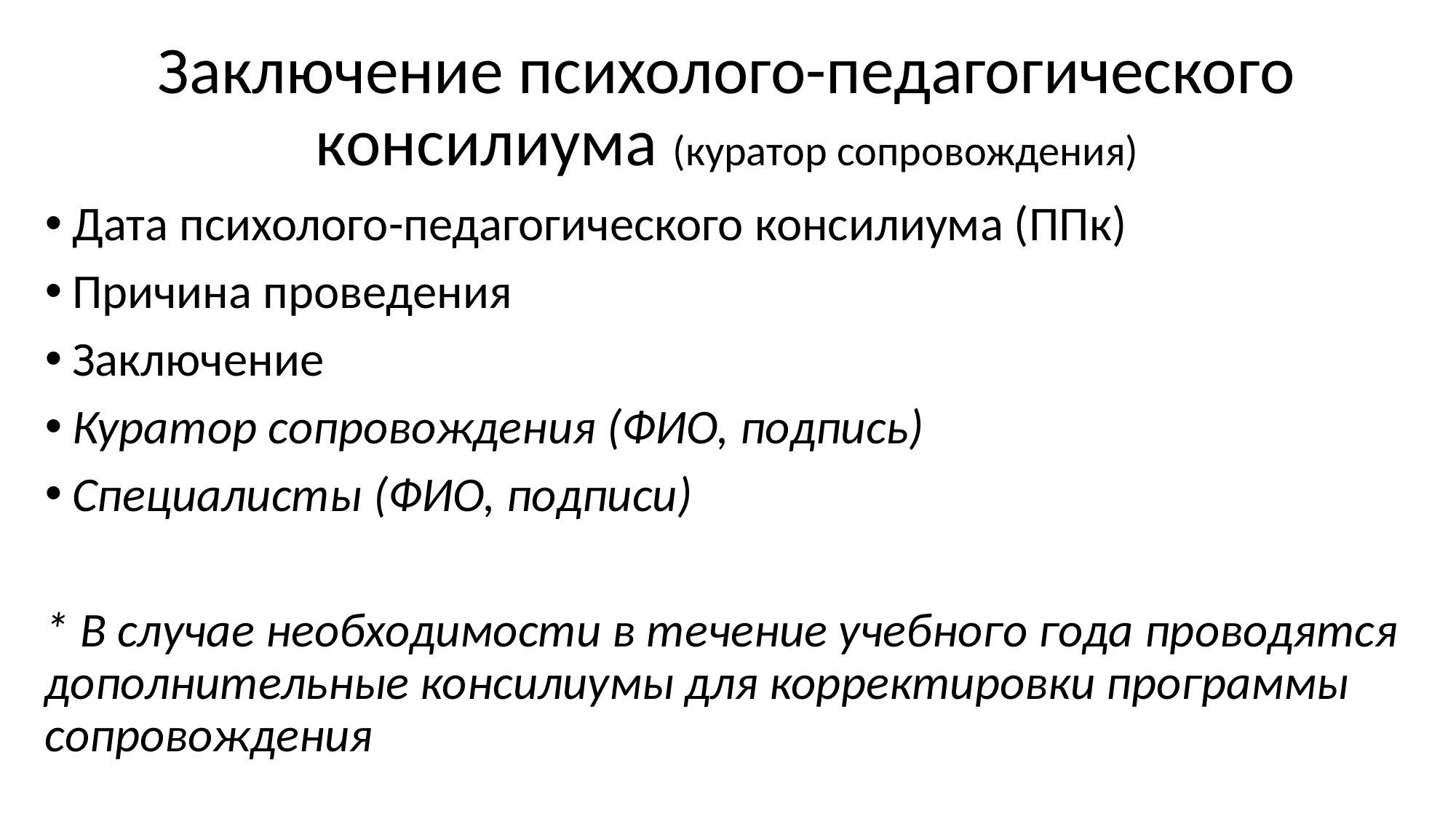

# Заключение психолого-педагогического консилиума (куратор сопровождения)
Дата психолого-педагогического консилиума (ППк)
Причина проведения
Заключение
Куратор сопровождения (ФИО, подпись)
Специалисты (ФИО, подписи)

* В случае необходимости в течение учебного года проводятся дополнительные консилиумы для корректировки программы сопровождения